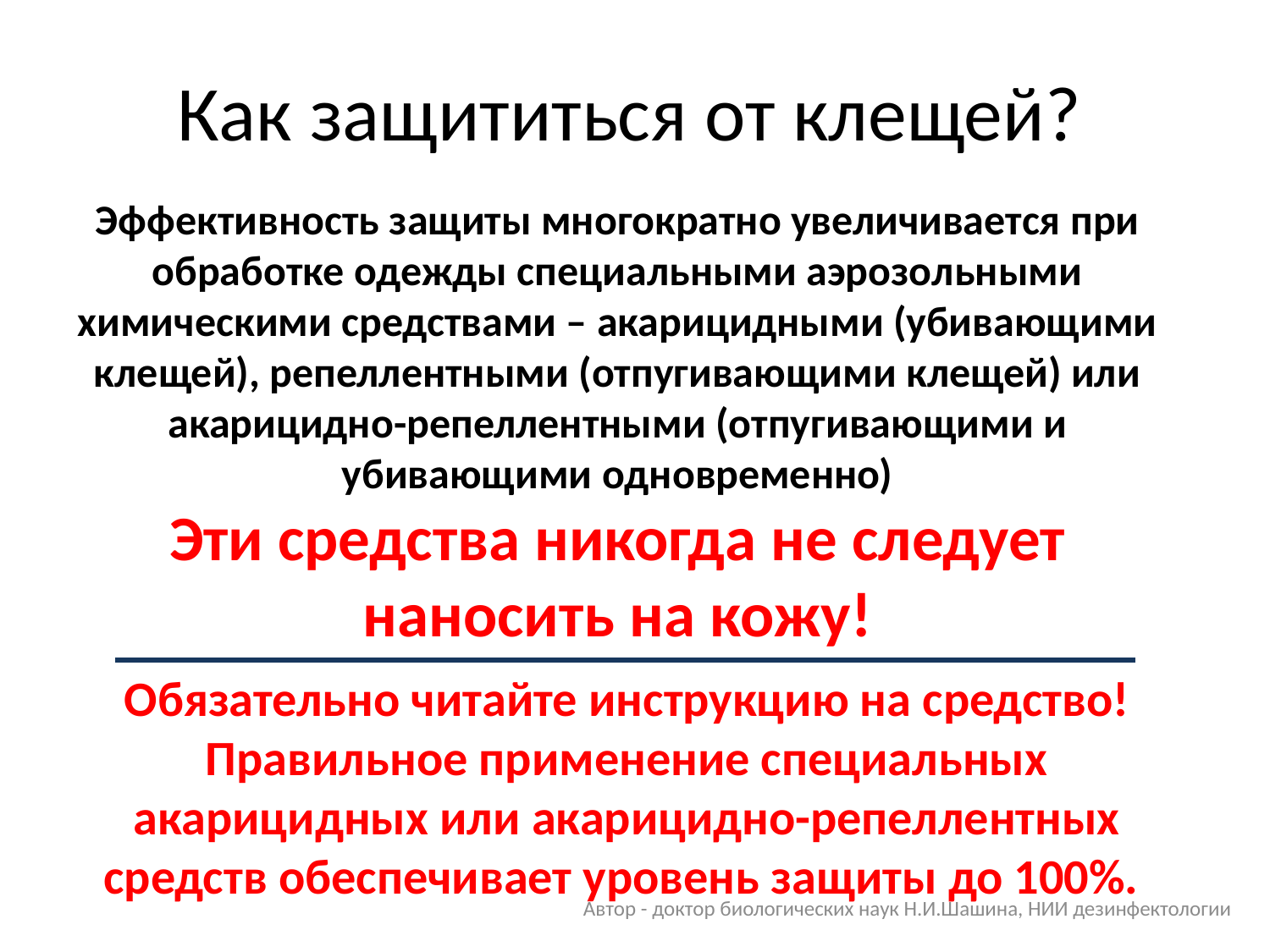

Как защититься от клещей?
Эффективность защиты многократно увеличивается при обработке одежды специальными аэрозольными химическими средствами – акарицидными (убивающими клещей), репеллентными (отпугивающими клещей) или акарицидно-репеллентными (отпугивающими и убивающими одновременно)
Эти средства никогда не следует наносить на кожу!
Обязательно читайте инструкцию на средство!
Правильное применение специальных акарицидных или акарицидно-репеллентных средств обеспечивает уровень защиты до 100%.
Автор - доктор биологических наук Н.И.Шашина, НИИ дезинфектологии